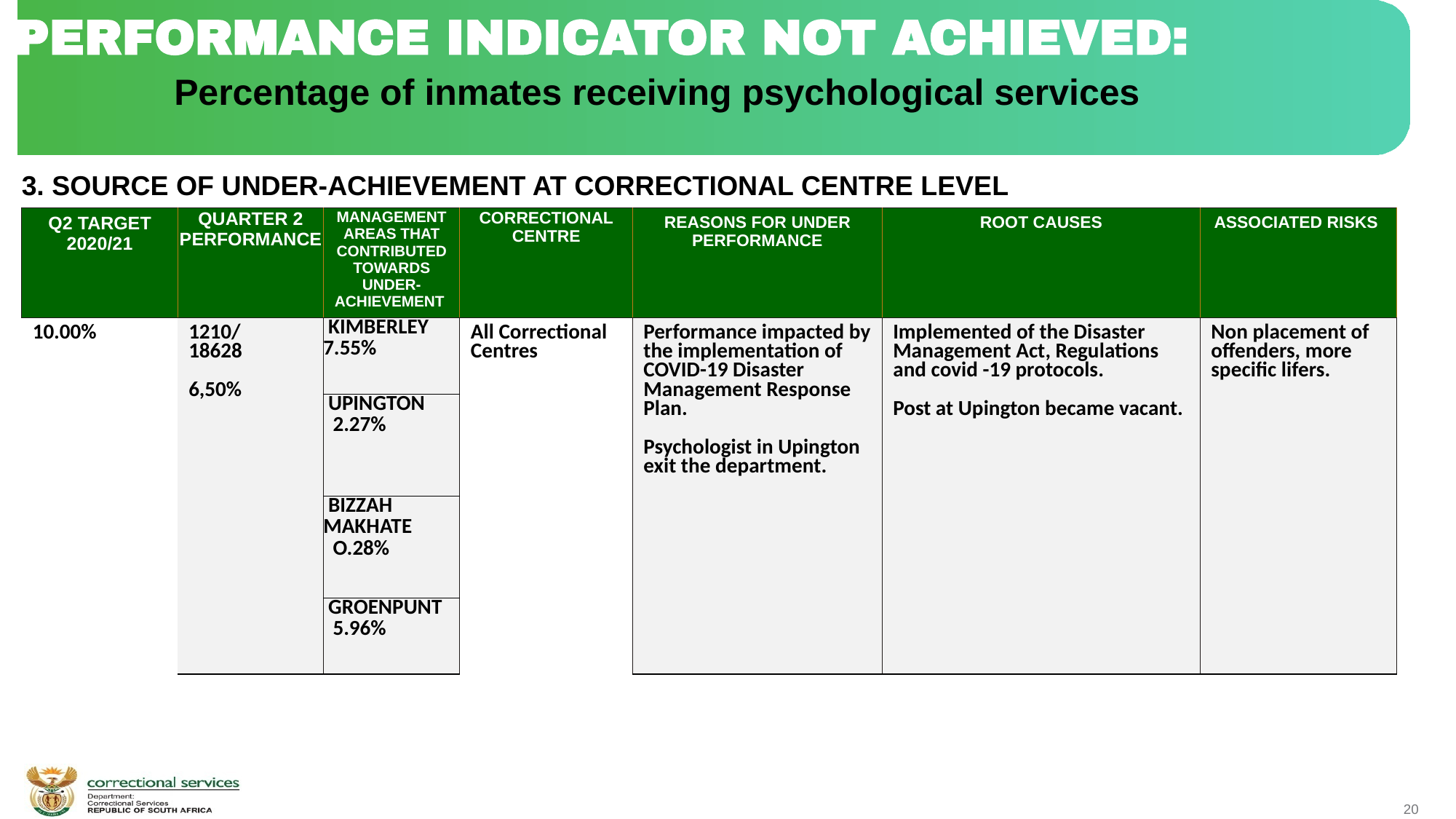

PERFORMANCE INDICATOR NOT ACHIEVED:
Percentage of inmates receiving psychological services
     3. SOURCE OF UNDER-ACHIEVEMENT AT CORRECTIONAL CENTRE LEVEL
| Q2 TARGET 2020/21 | QUARTER 2 PERFORMANCE | MANAGEMENT AREAS THAT CONTRIBUTED TOWARDS UNDER-ACHIEVEMENT | CORRECTIONAL CENTRE | REASONS FOR UNDER PERFORMANCE | ROOT CAUSES | ASSOCIATED RISKS |
| --- | --- | --- | --- | --- | --- | --- |
| 10.00% | 1210/ 18628 6,50% | KIMBERLEY 7.55% | All Correctional Centres | Performance impacted by the implementation of COVID-19 Disaster Management Response Plan. Psychologist in Upington exit the department. | Implemented of the Disaster Management Act, Regulations and covid -19 protocols. Post at Upington became vacant. | Non placement of offenders, more specific lifers. |
|  |  | UPINGTON 2.27% |  |  |  |  |
|  |  | BIZZAH MAKHATE O.28% |  |  |  |  |
|  |  | GROENPUNT 5.96% |  |  |  |  |